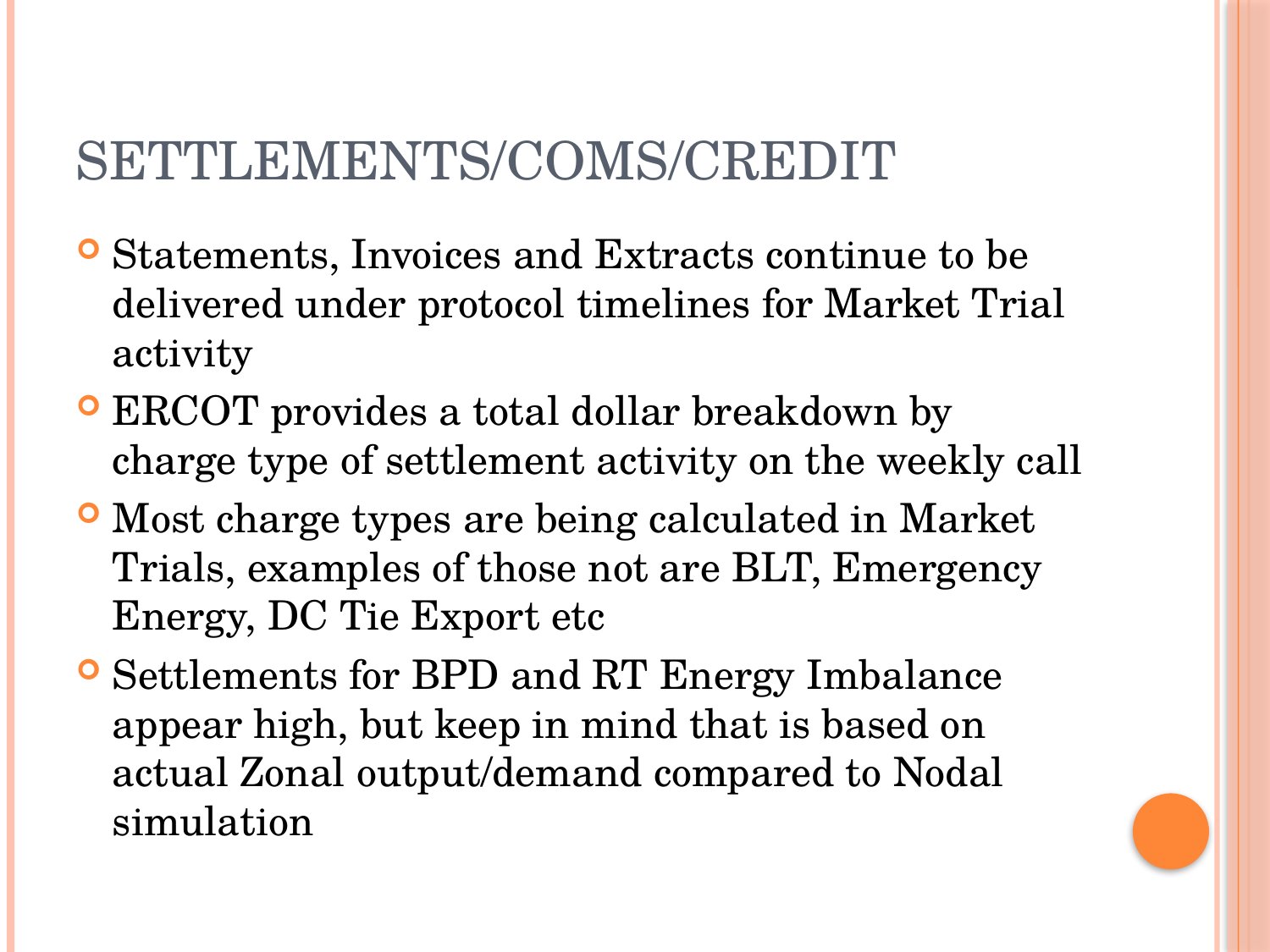

# Settlements/Coms/Credit
Statements, Invoices and Extracts continue to be delivered under protocol timelines for Market Trial activity
ERCOT provides a total dollar breakdown by charge type of settlement activity on the weekly call
Most charge types are being calculated in Market Trials, examples of those not are BLT, Emergency Energy, DC Tie Export etc
Settlements for BPD and RT Energy Imbalance appear high, but keep in mind that is based on actual Zonal output/demand compared to Nodal simulation